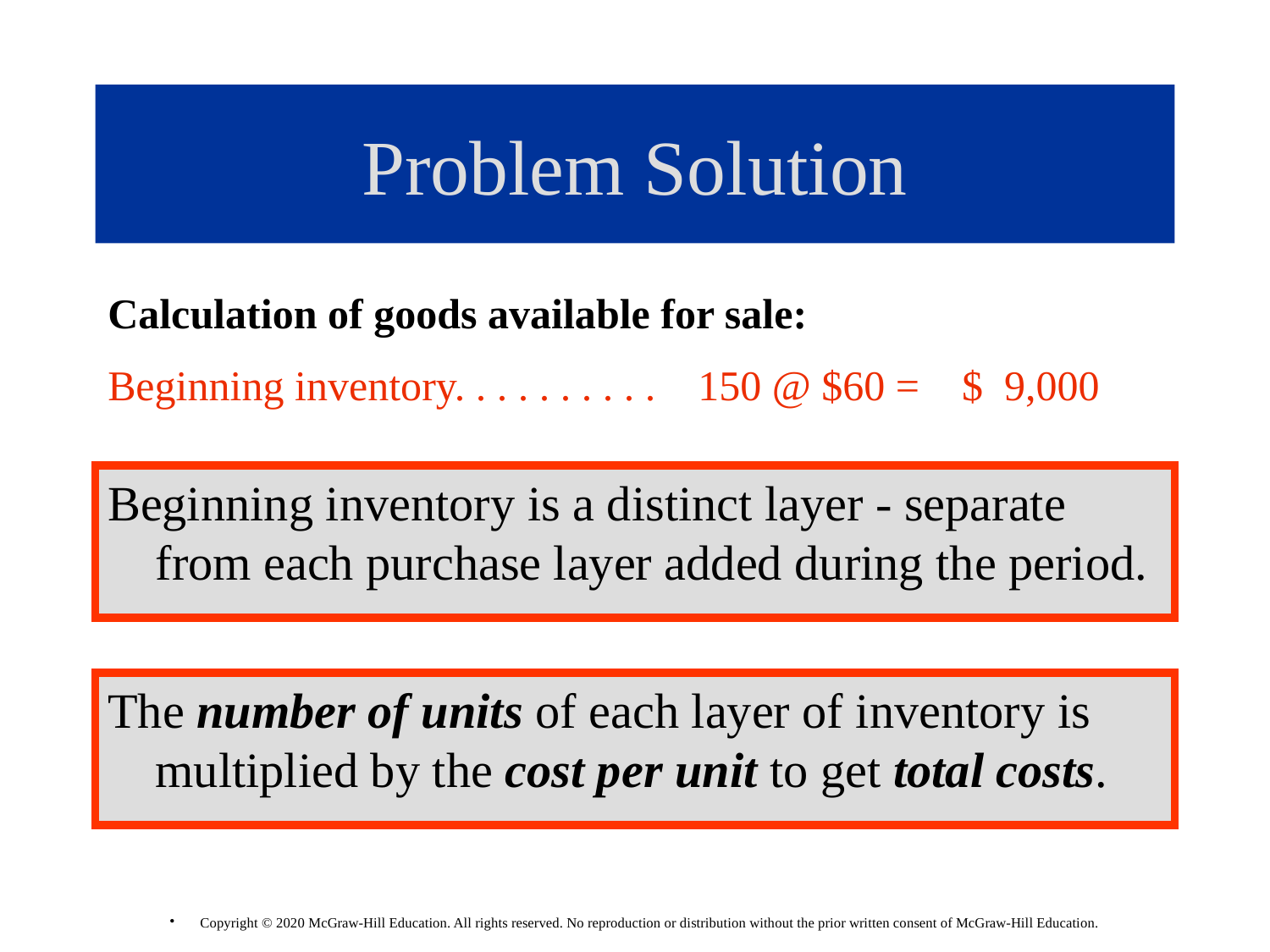

# Problem Solution

Calculation of goods available for sale:

Beginning inventory. . . . . . . . . .    150 @ $60 =    $  9,000
Beginning inventory is a distinct layer - separate from each purchase layer added during the period.
The number of units of each layer of inventory is multiplied by the cost per unit to get total costs.